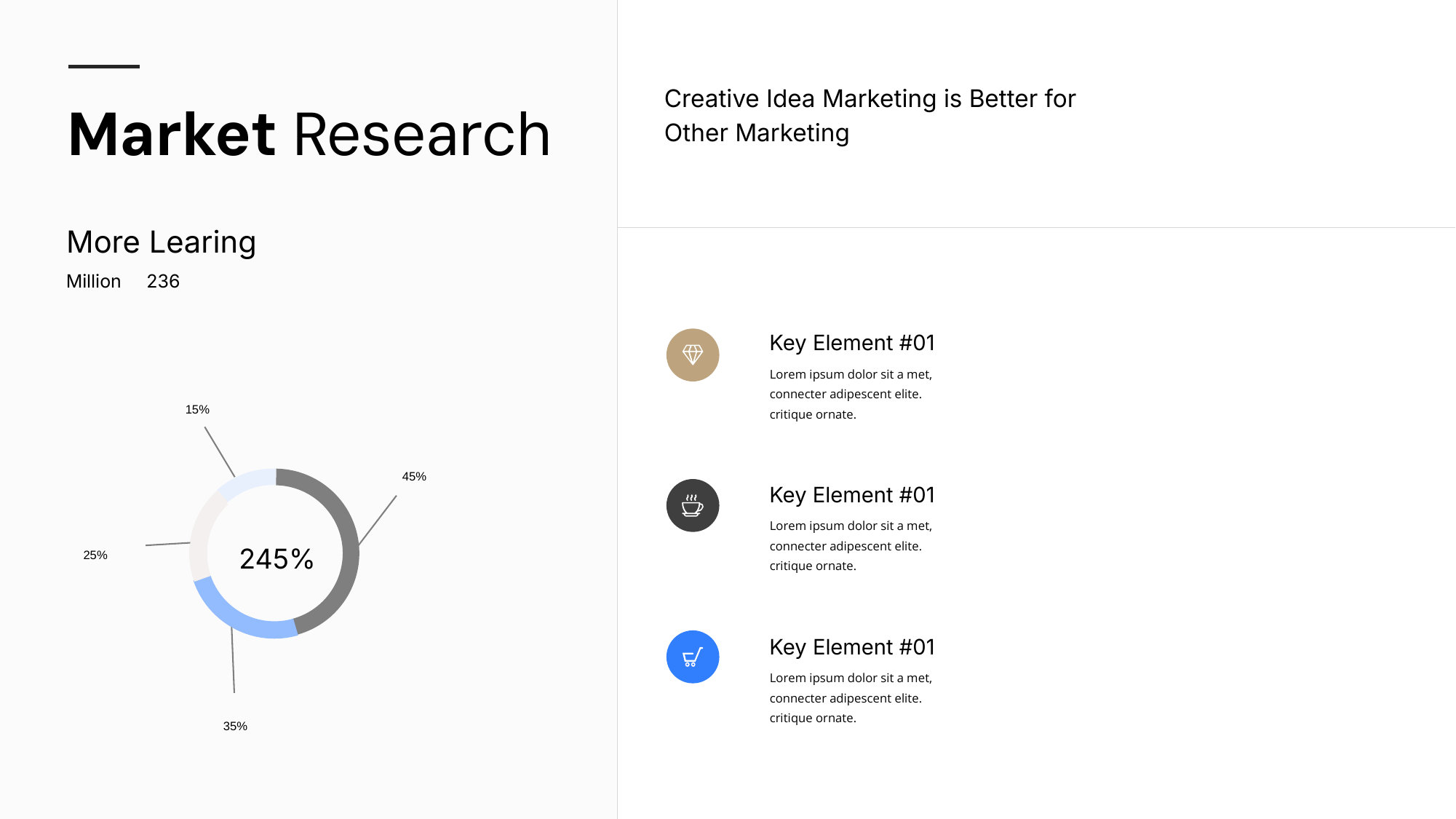

Creative Idea Marketing is Better for Other Marketing
Market Research
More Learing
Million
236

Key Element #01

Lorem ipsum dolor sit a met, connecter adipescent elite. critique ornate.
15%

45%

Key Element #01

Lorem ipsum dolor sit a met, connecter adipescent elite. critique ornate.
245%
25%

Key Element #01

Lorem ipsum dolor sit a met, connecter adipescent elite. critique ornate.
35%